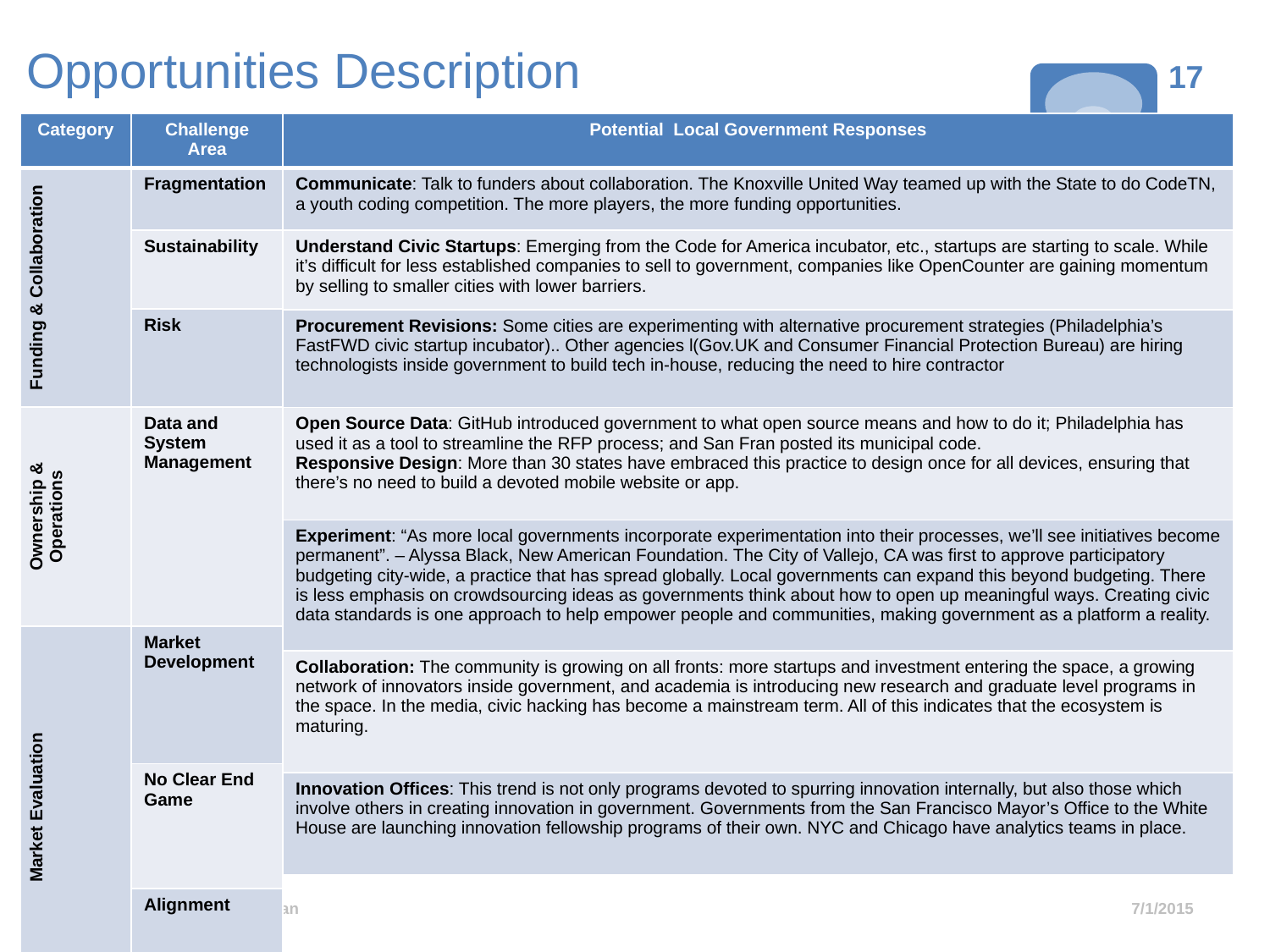

# Opportunities Description
17
| Category | Challenge Area |
| --- | --- |
| Funding & Collaboration | Fragmentation |
|  | Sustainability |
|  | Risk |
| Ownership & Operations | Data and System Management |
| Market Evaluation | Market Development |
|  | No Clear End Game |
|  | Alignment |
| Potential Local Government Responses |
| --- |
| Communicate: Talk to funders about collaboration. The Knoxville United Way teamed up with the State to do CodeTN, a youth coding competition. The more players, the more funding opportunities. |
| Understand Civic Startups: Emerging from the Code for America incubator, etc., startups are starting to scale. While it’s difficult for less established companies to sell to government, companies like OpenCounter are gaining momentum by selling to smaller cities with lower barriers. |
| Procurement Revisions: Some cities are experimenting with alternative procurement strategies (Philadelphia’s FastFWD civic startup incubator).. Other agencies l(Gov.UK and Consumer Financial Protection Bureau) are hiring technologists inside government to build tech in-house, reducing the need to hire contractor |
| Open Source Data: GitHub introduced government to what open source means and how to do it; Philadelphia has used it as a tool to streamline the RFP process; and San Fran posted its municipal code. Responsive Design: More than 30 states have embraced this practice to design once for all devices, ensuring that there’s no need to build a devoted mobile website or app. |
| Experiment: “As more local governments incorporate experimentation into their processes, we’ll see initiatives become permanent”. – Alyssa Black, New American Foundation. The City of Vallejo, CA was first to approve participatory budgeting city-wide, a practice that has spread globally. Local governments can expand this beyond budgeting. There is less emphasis on crowdsourcing ideas as governments think about how to open up meaningful ways. Creating civic data standards is one approach to help empower people and communities, making government as a platform a reality. |
| Collaboration: The community is growing on all fronts: more startups and investment entering the space, a growing network of innovators inside government, and academia is introducing new research and graduate level programs in the space. In the media, civic hacking has become a mainstream term. All of this indicates that the ecosystem is maturing. |
| Innovation Offices: This trend is not only programs devoted to spurring innovation internally, but also those which involve others in creating innovation in government. Governments from the San Francisco Mayor’s Office to the White House are launching innovation fellowship programs of their own. NYC and Chicago have analytics teams in place. |
USDN Civic Technology Scan
7/1/2015